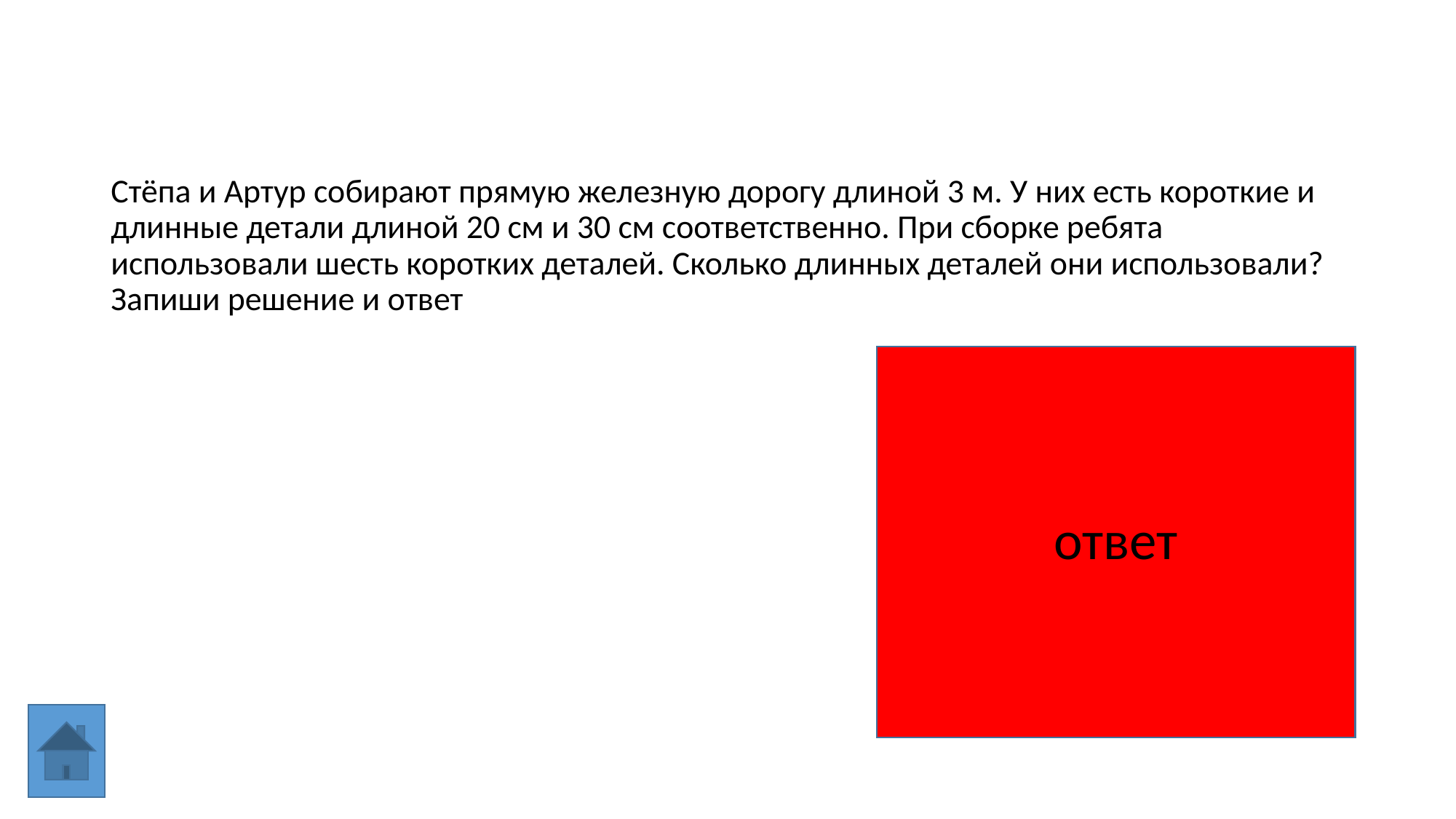

# Стёпа и Артур собирают прямую железную дорогу длиной 3 м. У них есть короткие и длинные детали длиной 20 см и 30 см соответственно. При сборке ребята использовали шесть коротких деталей. Сколько длинных деталей они использовали? Запиши решение и ответ
ответ